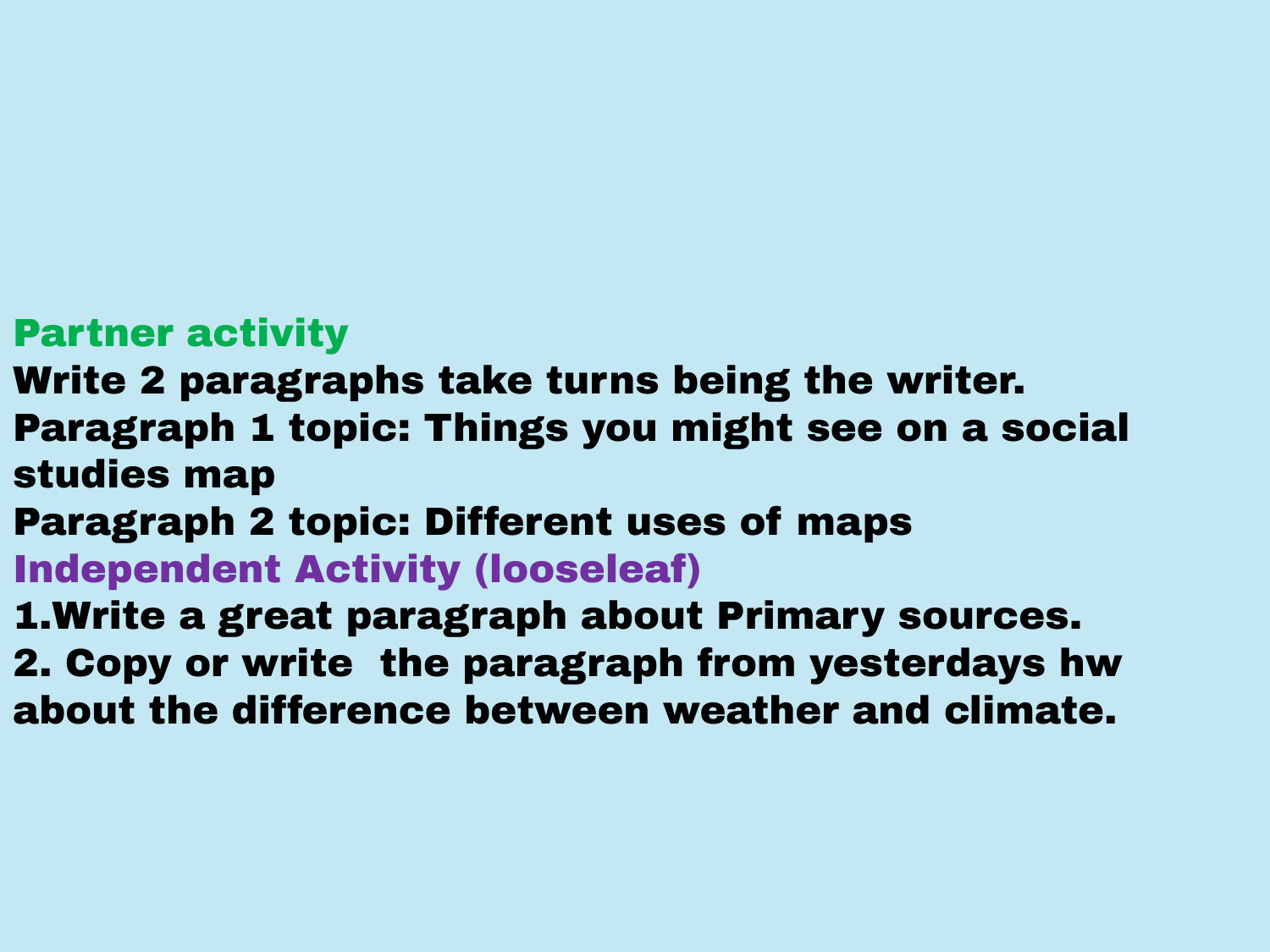

# Partner activity Write 2 paragraphs take turns being the writer. Paragraph 1 topic: Things you might see on a social studies map Paragraph 2 topic: Different uses of maps Independent Activity (looseleaf) 1.Write a great paragraph about Primary sources. 2. Copy or write  the paragraph from yesterdays hw about the difference between weather and climate.